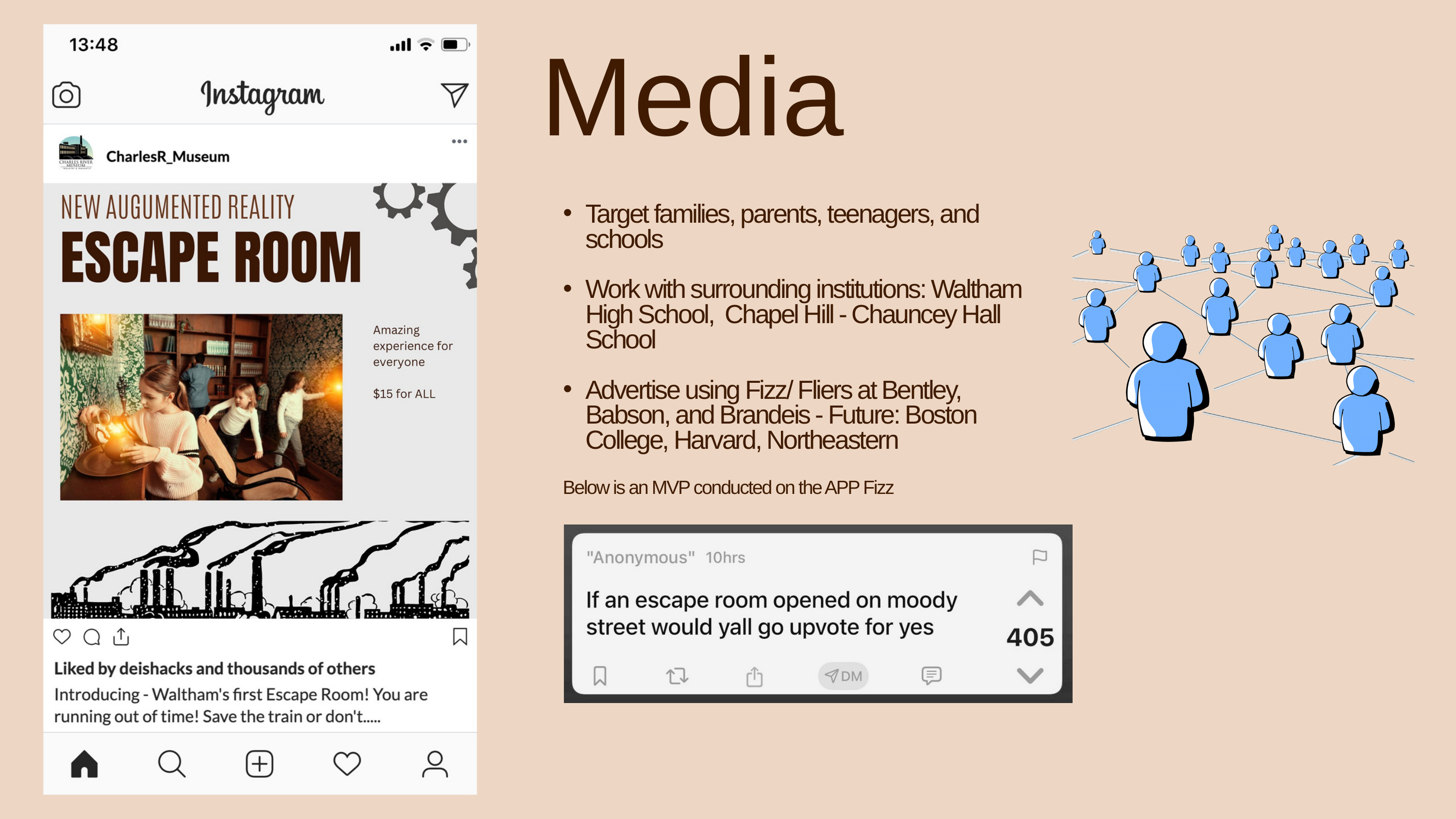

Media
Target families, parents, teenagers, and schools

Work with surrounding institutions: Waltham High School,  Chapel Hill - Chauncey Hall School

Advertise using Fizz/ Fliers at Bentley, Babson, and Brandeis - Future: Boston College, Harvard, Northeastern

     Below is an MVP conducted on the APP Fizz